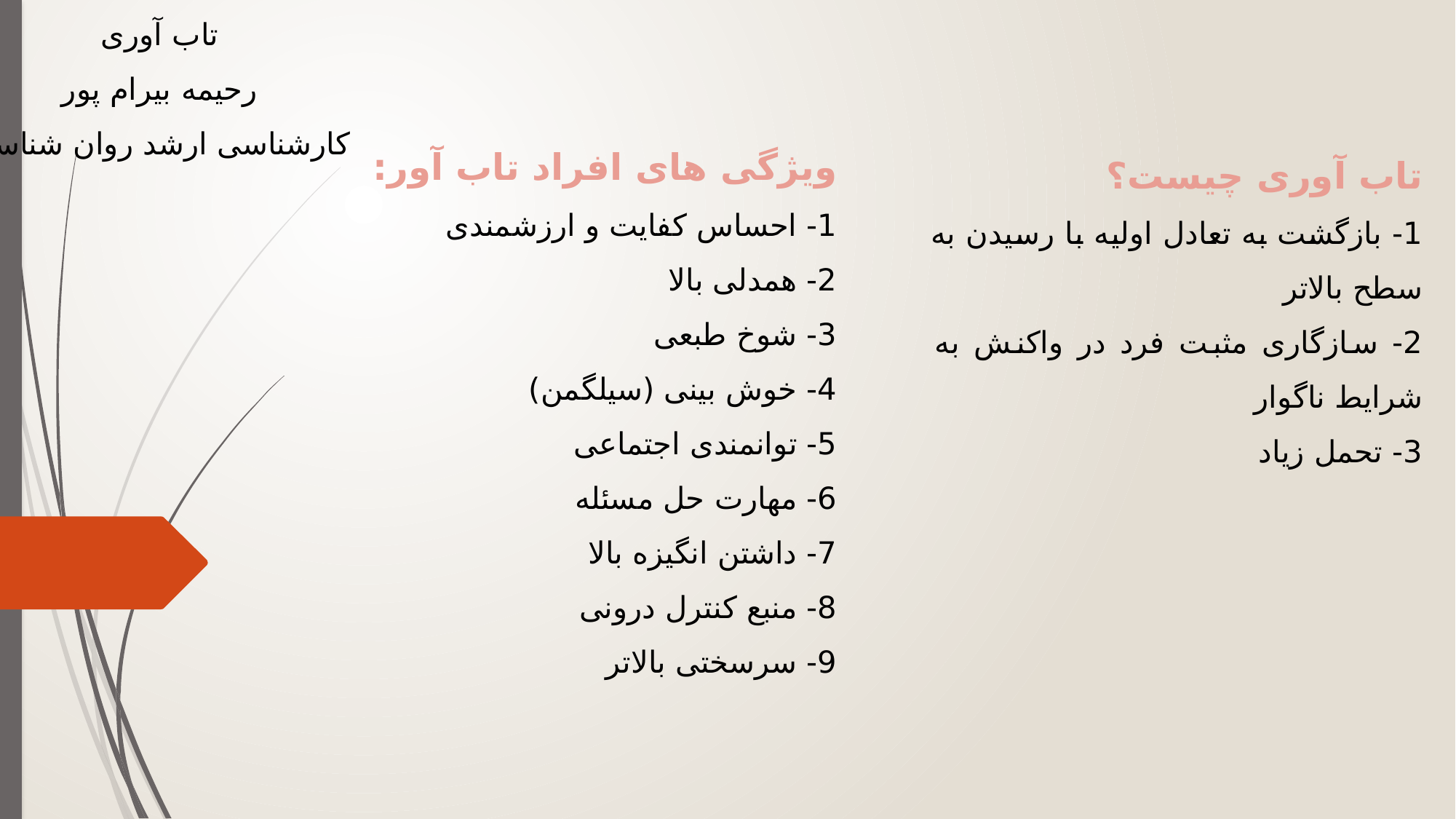

تاب آوری
رحیمه بیرام پور
کارشناسی ارشد روان شناسی
ویژگی های افراد تاب آور:
1- احساس کفایت و ارزشمندی
2- همدلی بالا
3- شوخ طبعی
4- خوش بینی (سیلگمن)
5- توانمندی اجتماعی
6- مهارت حل مسئله
7- داشتن انگیزه بالا
8- منبع کنترل درونی
9- سرسختی بالاتر
تاب آوری چیست؟
1- بازگشت به تعادل اولیه با رسیدن به سطح بالاتر
2- سازگاری مثبت فرد در واکنش به شرایط ناگوار
3- تحمل زیاد